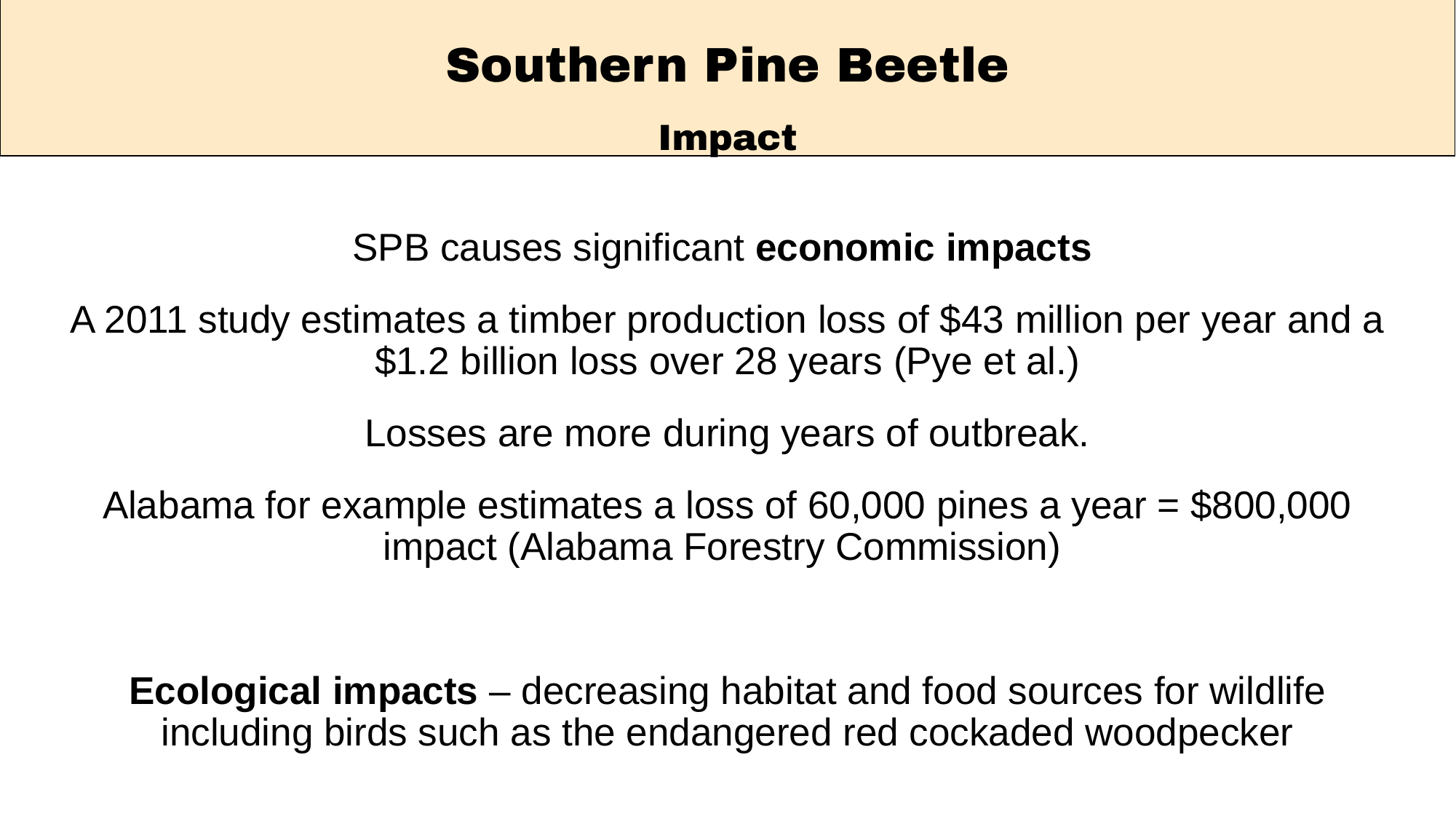

Southern Pine Beetle
Impact
SPB causes significant economic impacts
A 2011 study estimates a timber production loss of $43 million per year and a $1.2 billion loss over 28 years (Pye et al.)
Losses are more during years of outbreak.
Alabama for example estimates a loss of 60,000 pines a year = $800,000 impact (Alabama Forestry Commission)

Ecological impacts – decreasing habitat and food sources for wildlife including birds such as the endangered red cockaded woodpecker